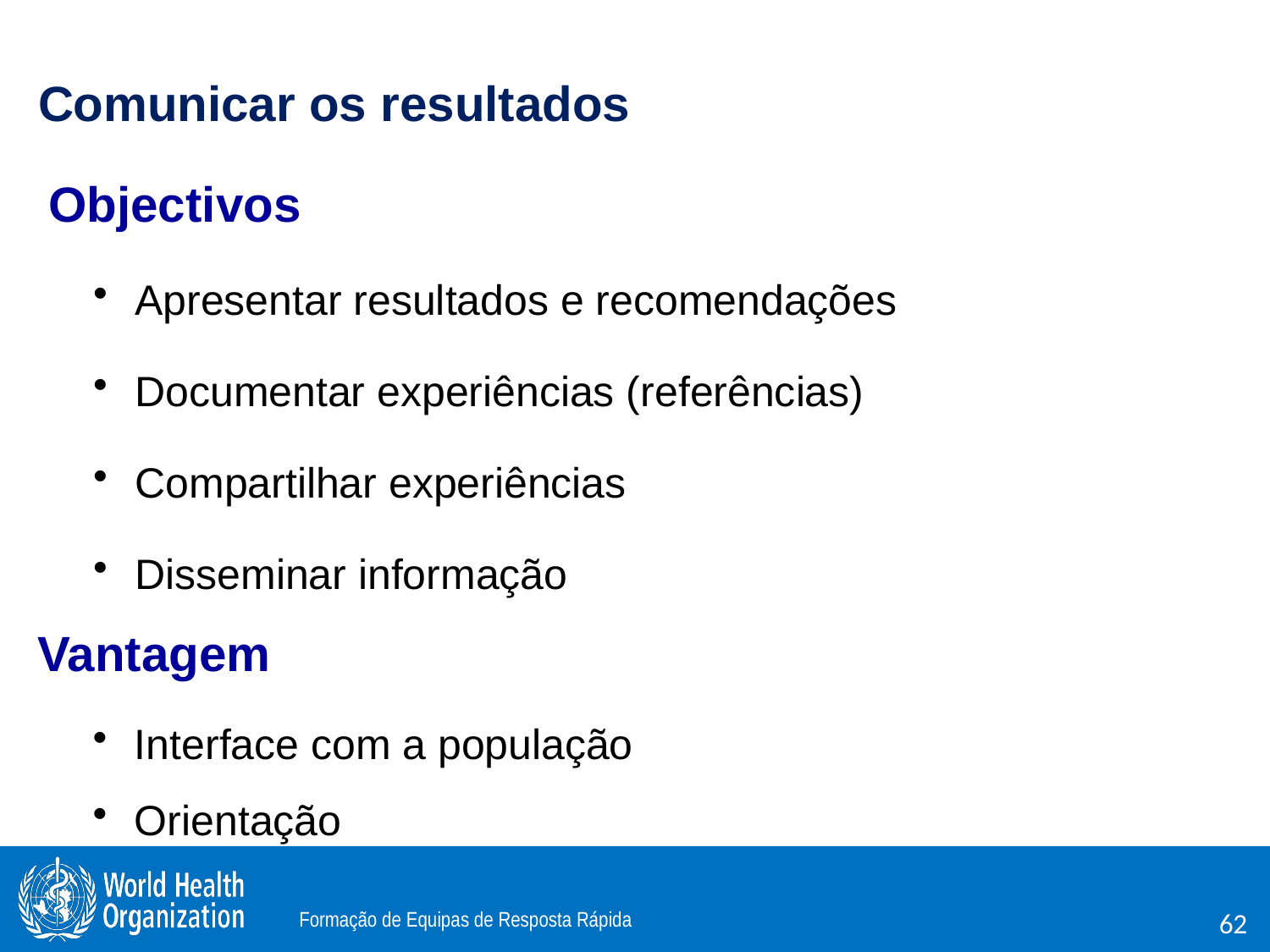

Comunicar os resultados
Objectivos
 Apresentar resultados e recomendações
 Documentar experiências (referências)
 Compartilhar experiências
 Disseminar informação
Vantagem
 Interface com a população
 Orientação